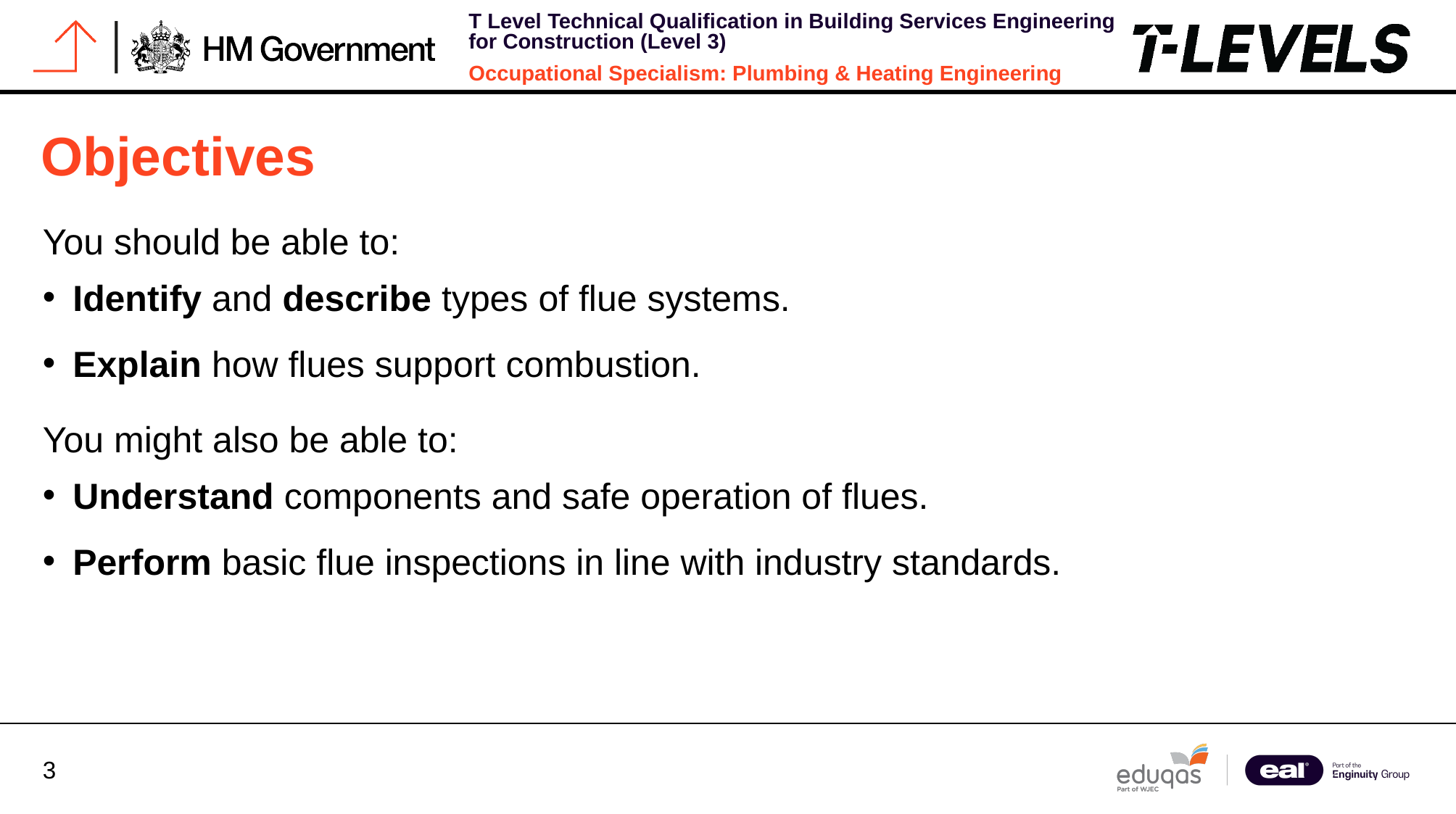

# Objectives
You should be able to:
Identify and describe types of flue systems.
Explain how flues support combustion.
You might also be able to:
Understand components and safe operation of flues.
Perform basic flue inspections in line with industry standards.